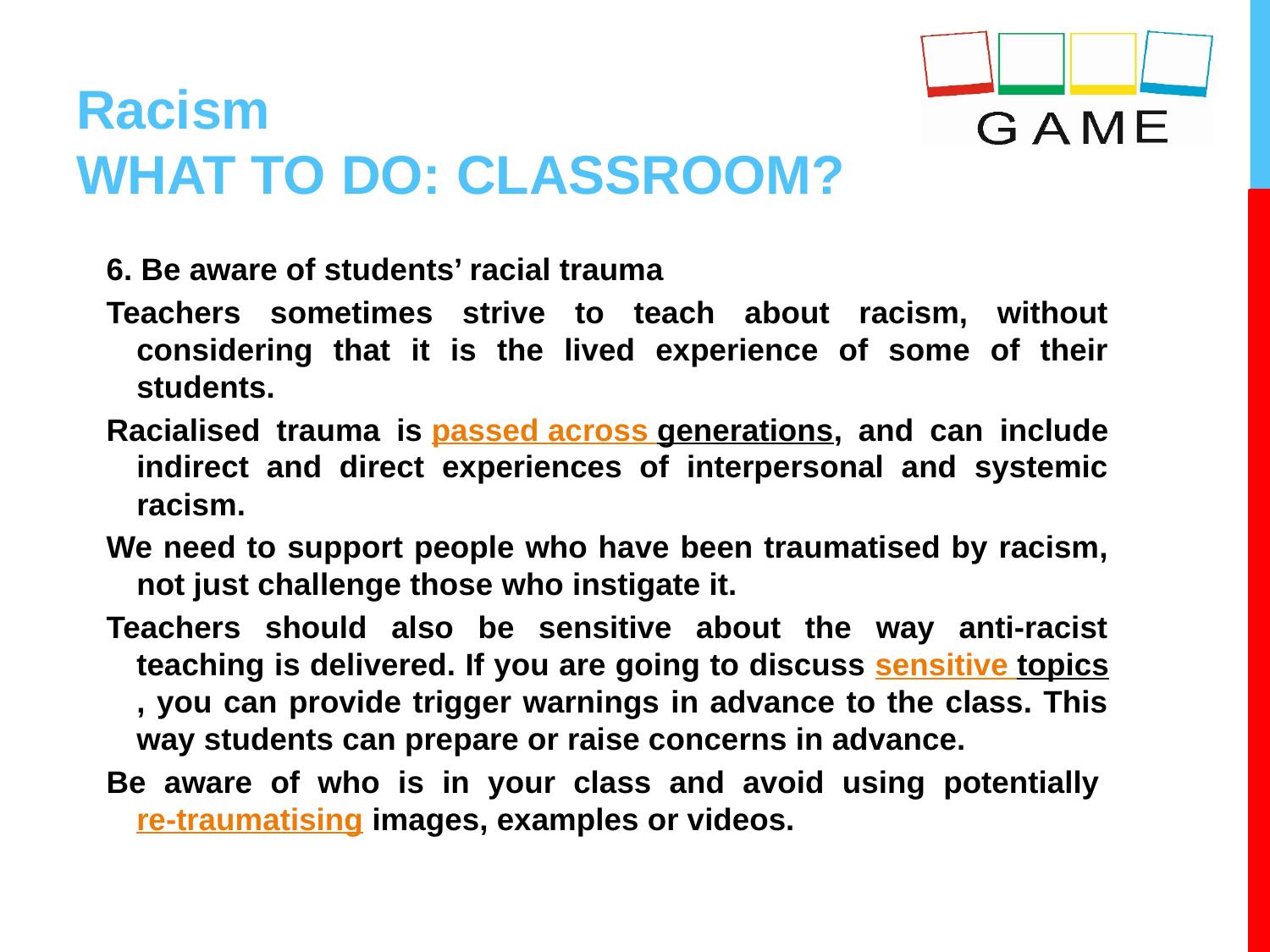

# Racism WHAT TO DO: CLASSROOM?
6. Be aware of students’ racial trauma
Teachers sometimes strive to teach about racism, without considering that it is the lived experience of some of their students.
Racialised trauma is passed across generations, and can include indirect and direct experiences of interpersonal and systemic racism.
We need to support people who have been traumatised by racism, not just challenge those who instigate it.
Teachers should also be sensitive about the way anti-racist teaching is delivered. If you are going to discuss sensitive topics, you can provide trigger warnings in advance to the class. This way students can prepare or raise concerns in advance.
Be aware of who is in your class and avoid using potentially re-traumatising images, examples or videos.